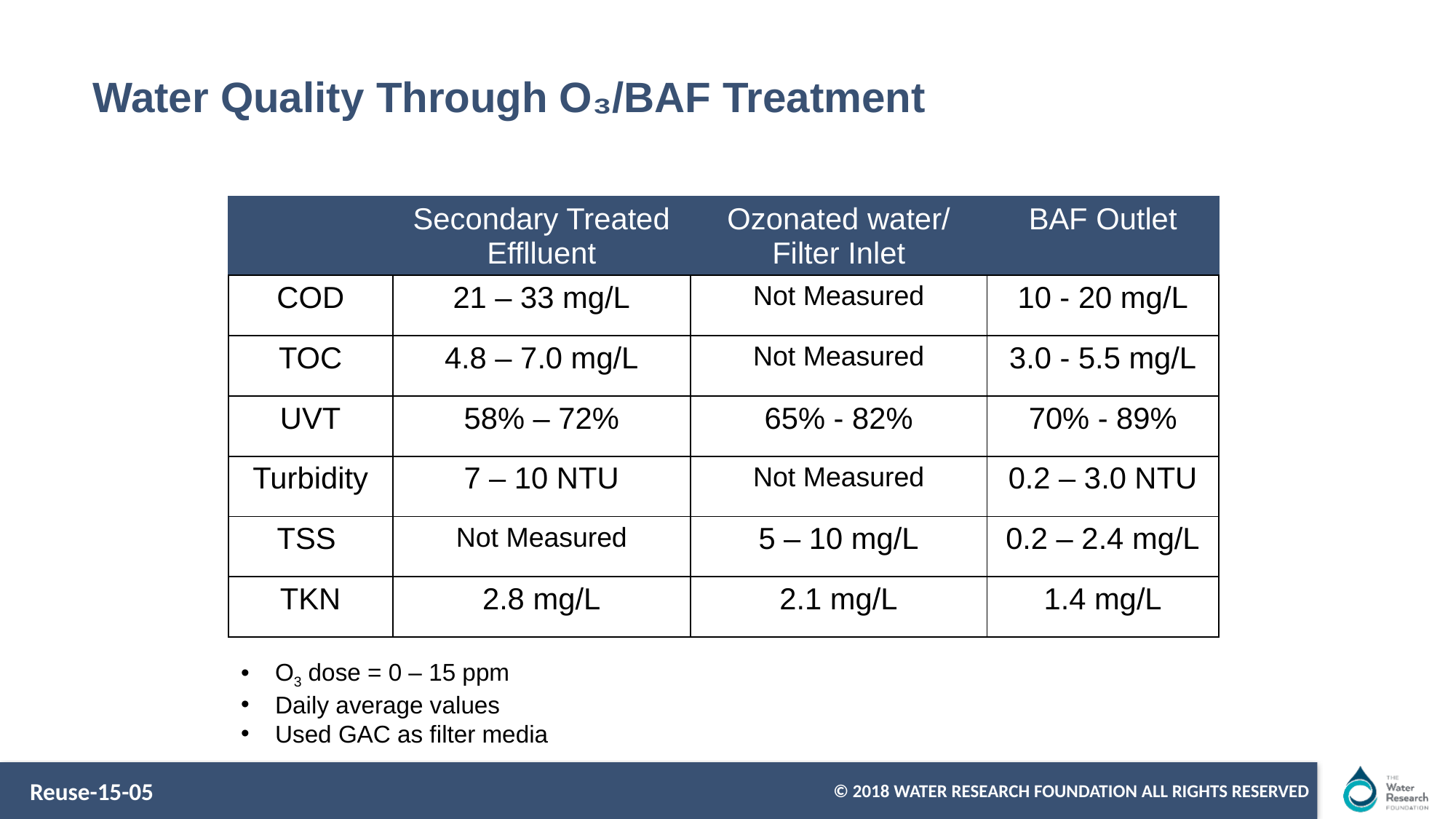

# Water Quality Through O₃/BAF Treatment
|  | Secondary Treated Efflluent | Ozonated water/ Filter Inlet | BAF Outlet |
| --- | --- | --- | --- |
| COD | 21 – 33 mg/L | Not Measured | 10 - 20 mg/L |
| TOC | 4.8 – 7.0 mg/L | Not Measured | 3.0 - 5.5 mg/L |
| UVT | 58% – 72% | 65% - 82% | 70% - 89% |
| Turbidity | 7 – 10 NTU | Not Measured | 0.2 – 3.0 NTU |
| TSS | Not Measured | 5 – 10 mg/L | 0.2 – 2.4 mg/L |
| TKN | 2.8 mg/L | 2.1 mg/L | 1.4 mg/L |
O3 dose = 0 – 15 ppm
Daily average values
Used GAC as filter media